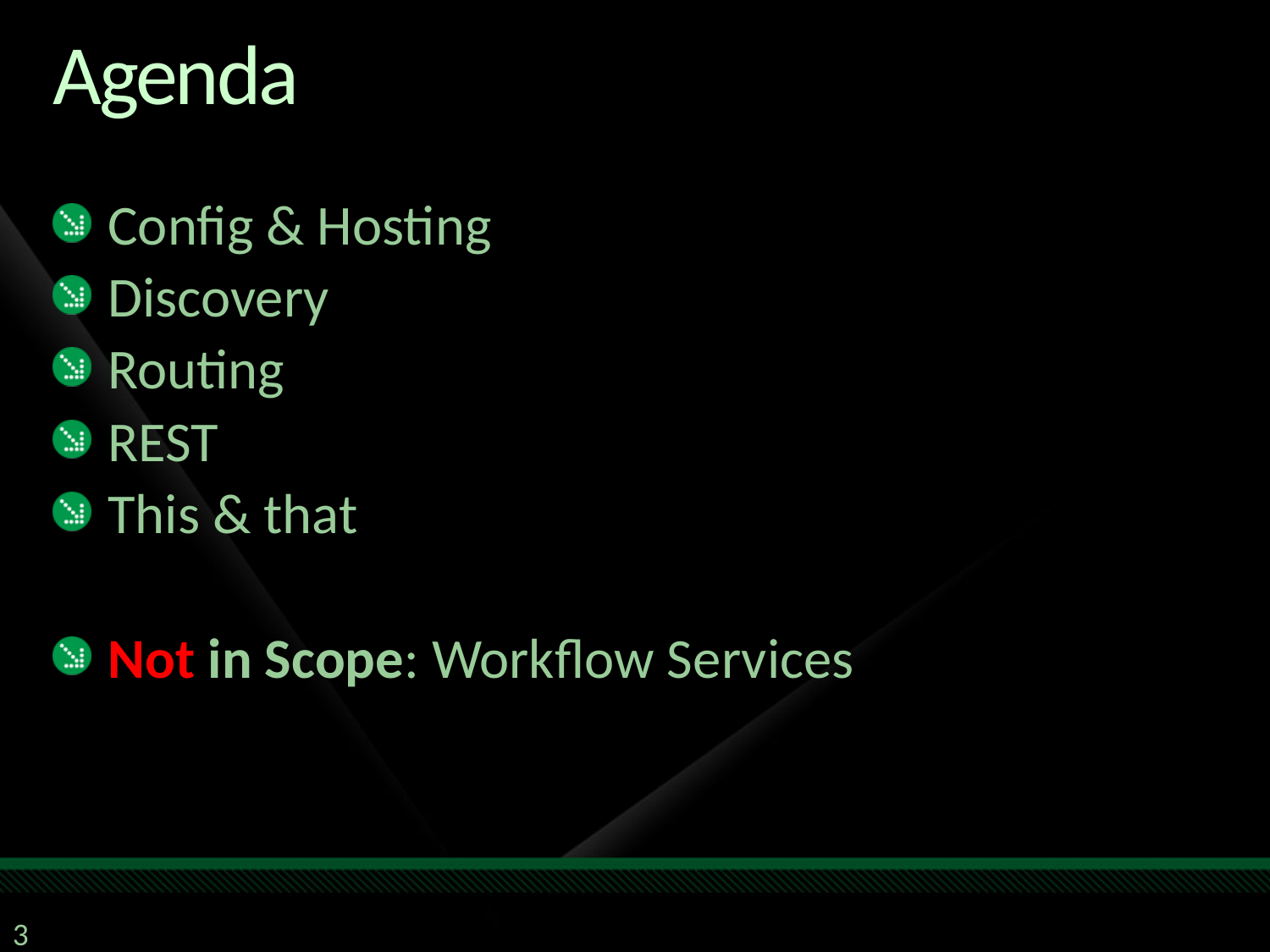

# Agenda
Config & Hosting
Discovery
Routing
REST
This & that

Not in Scope: Workflow Services
3